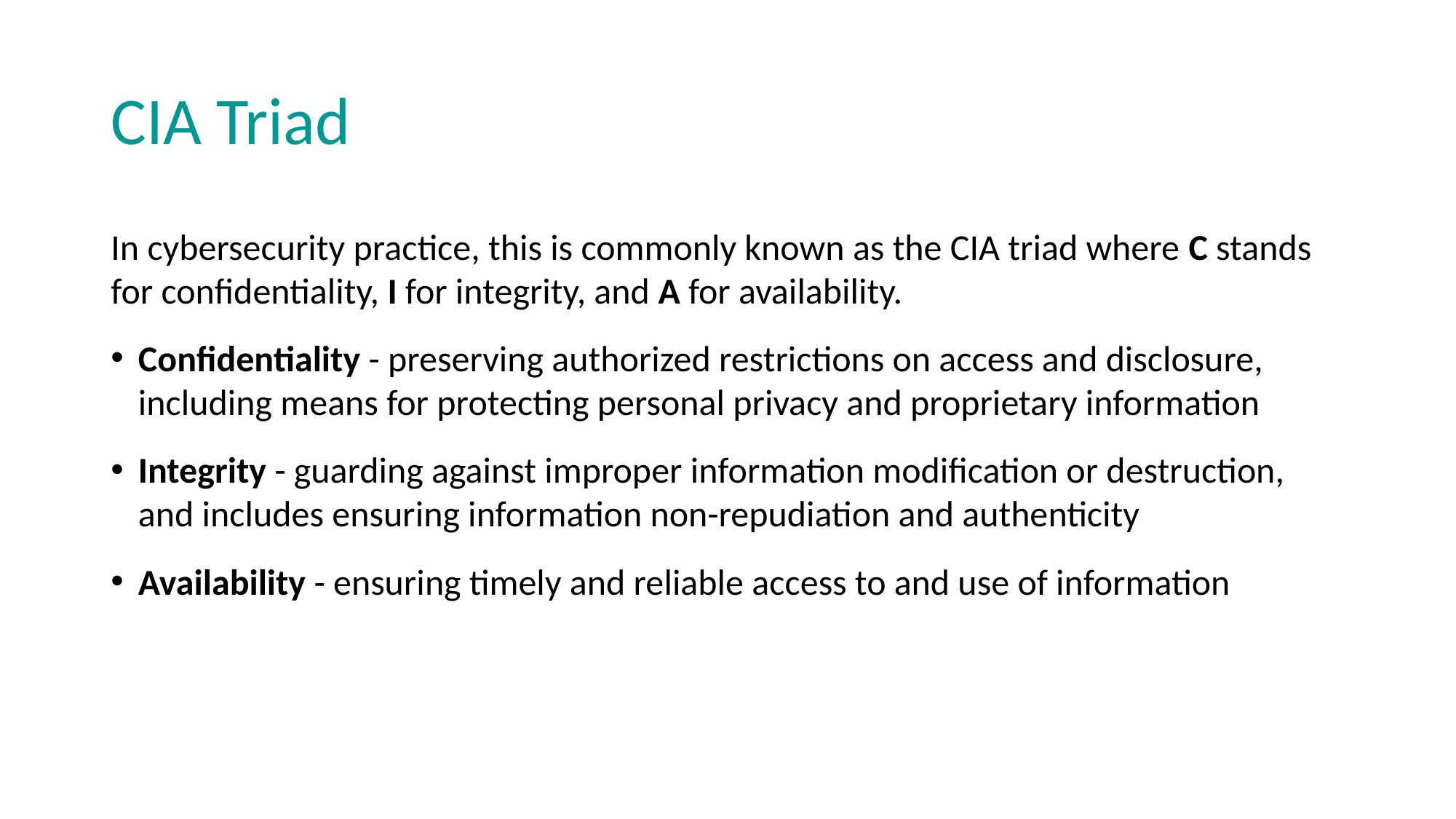

# CIA Triad
In cybersecurity practice, this is commonly known as the CIA triad where C stands for confidentiality, I for integrity, and A for availability.
Confidentiality - preserving authorized restrictions on access and disclosure, including means for protecting personal privacy and proprietary information
Integrity - guarding against improper information modification or destruction, and includes ensuring information non-repudiation and authenticity
Availability - ensuring timely and reliable access to and use of information